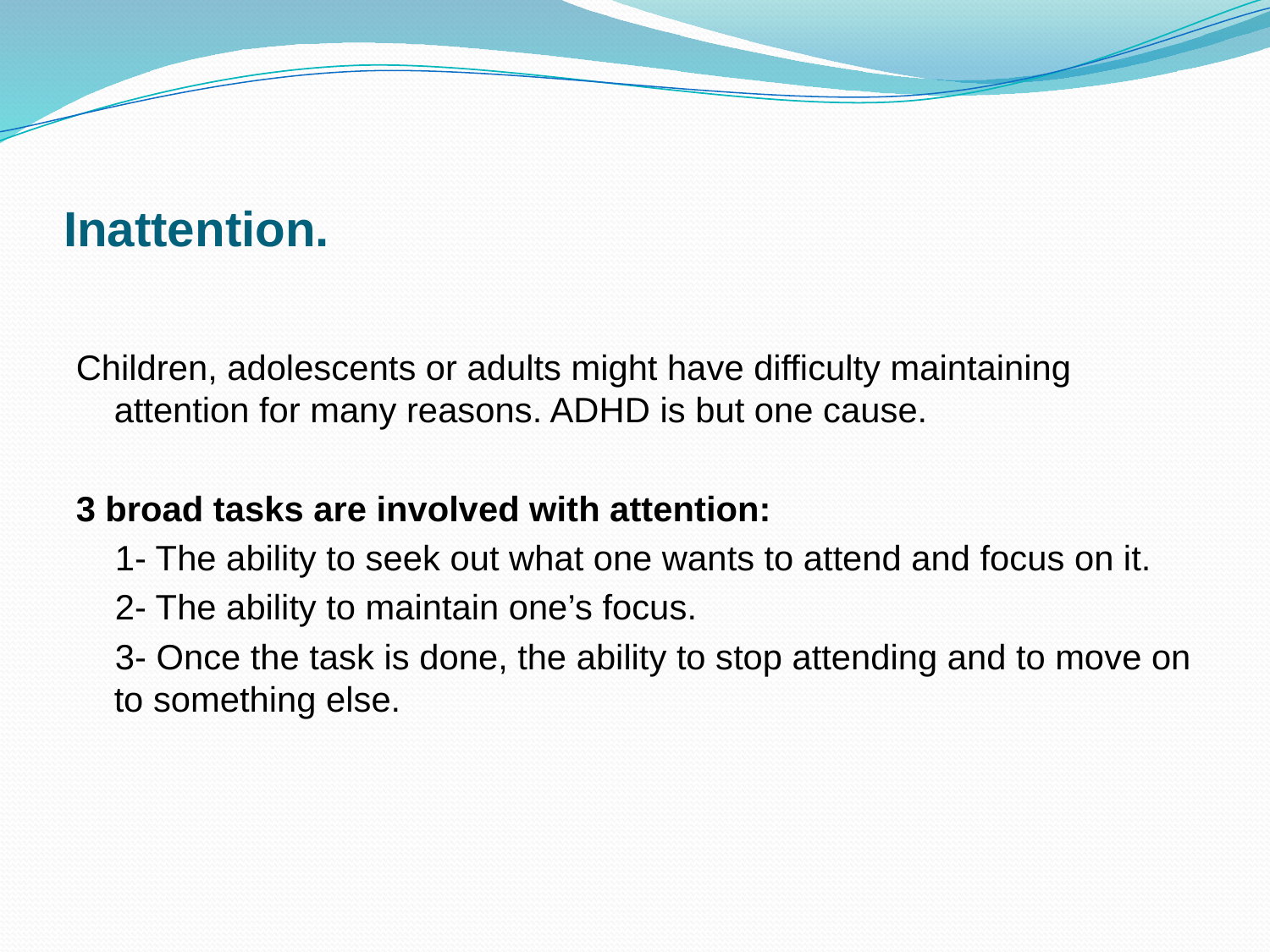

# Inattention.
Children, adolescents or adults might have difficulty maintaining attention for many reasons. ADHD is but one cause.

3 broad tasks are involved with attention:
    1- The ability to seek out what one wants to attend and focus on it.
    2- The ability to maintain one’s focus.
    3- Once the task is done, the ability to stop attending and to move on to something else.